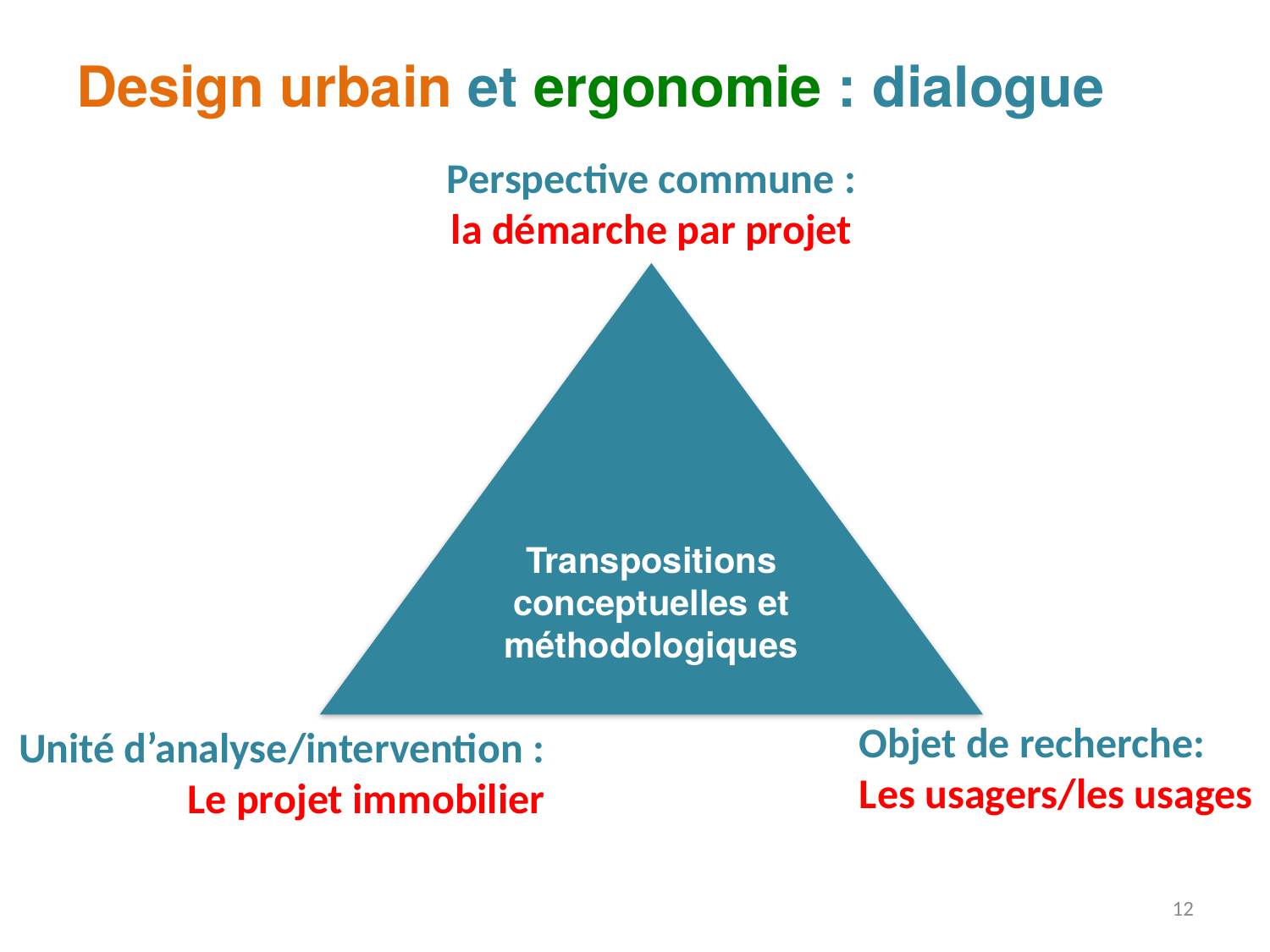

# Design urbain et ergonomie : dialogue
Perspective commune :
la démarche par projet
Transpositions
conceptuelles et méthodologiques
Objet de recherche:
Les usagers/les usages
Unité d’analyse/intervention :
Le projet immobilier
12